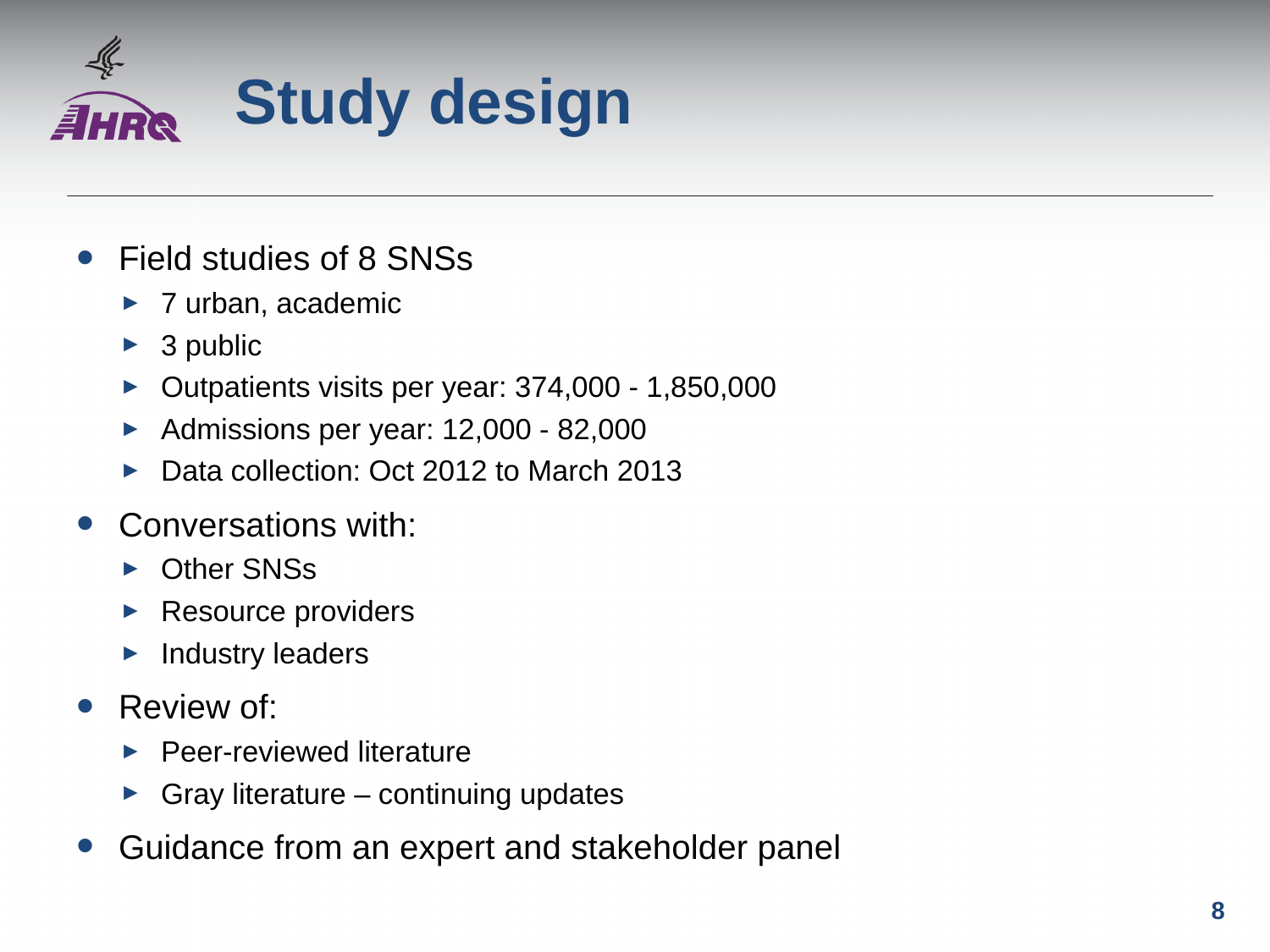

# Study design
Field studies of 8 SNSs
7 urban, academic
3 public
Outpatients visits per year: 374,000 - 1,850,000
Admissions per year: 12,000 - 82,000
Data collection: Oct 2012 to March 2013
Conversations with:
Other SNSs
Resource providers
Industry leaders
Review of:
Peer-reviewed literature
Gray literature – continuing updates
Guidance from an expert and stakeholder panel
8